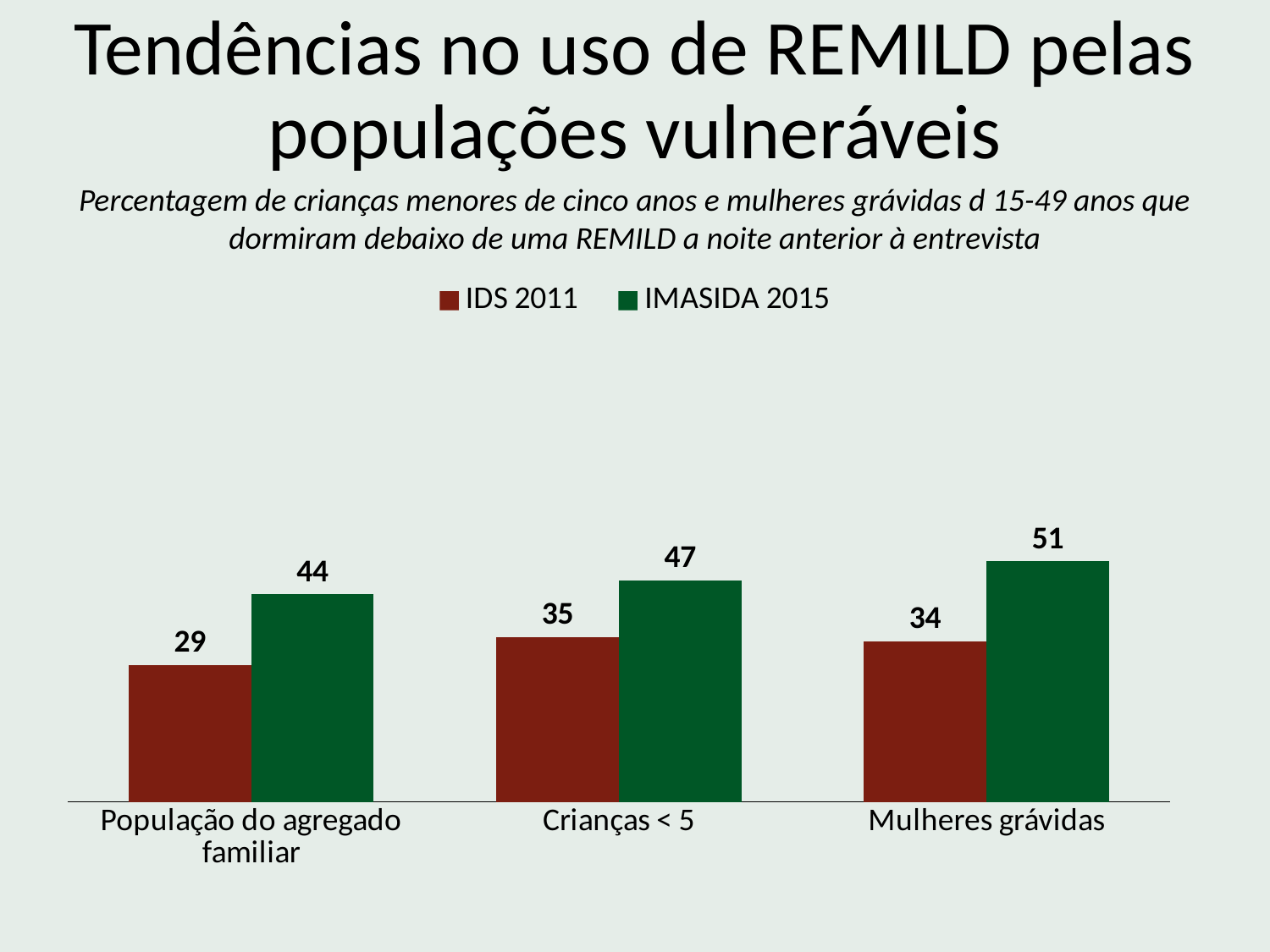

# Tendências no uso de REMILD pelas populações vulneráveis
Percentagem de crianças menores de cinco anos e mulheres grávidas d 15-49 anos que dormiram debaixo de uma REMILD a noite anterior à entrevista

### Chart

| Category | IDS 2011 | IMASIDA 2015 |
|---|---|---|
| População do agregado familiar | 29.0 | 44.0 |
| Crianças < 5 | 35.0 | 47.0 |
| Mulheres grávidas | 34.0 | 51.0 |